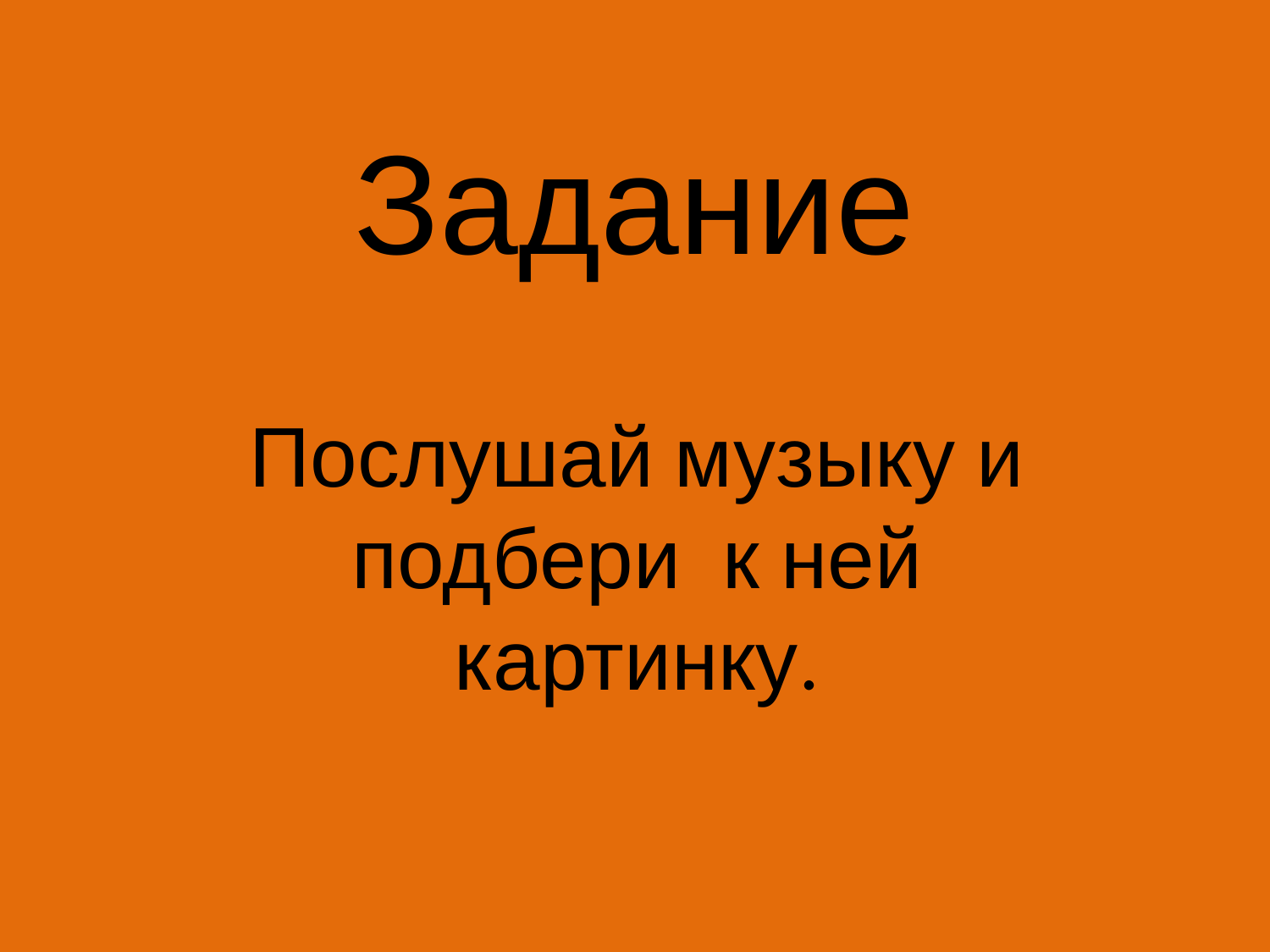

# Задание
Послушай музыку и подбери  к ней картинку.